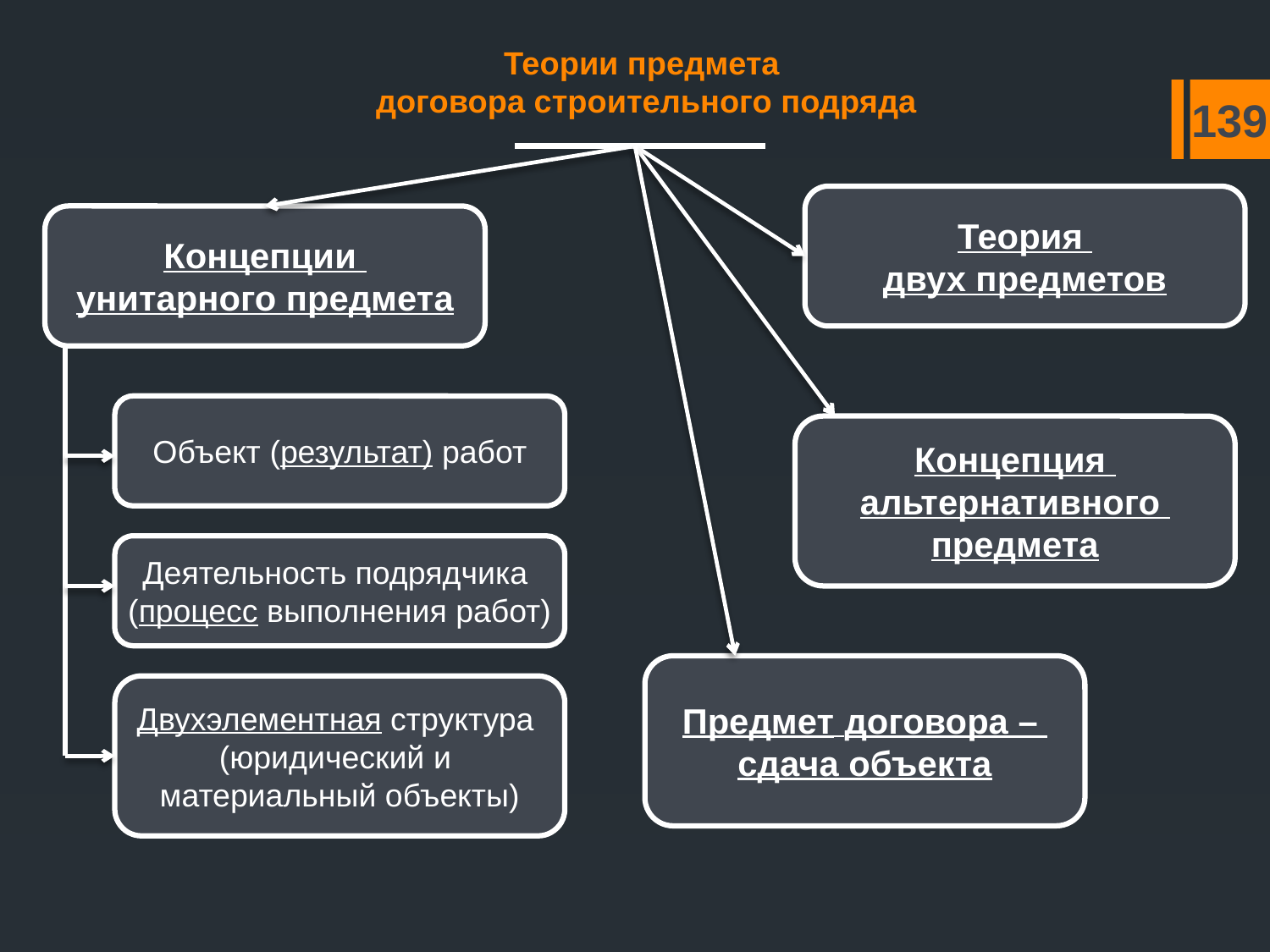

# Теории предмета договора строительного подряда
139
Теория
двух предметов
Концепции
унитарного предмета
Объект (результат) работ
Концепция
альтернативного
предмета
Деятельность подрядчика
(процесс выполнения работ)
Предмет договора –
сдача объекта
Двухэлементная структура
(юридический и
материальный объекты)